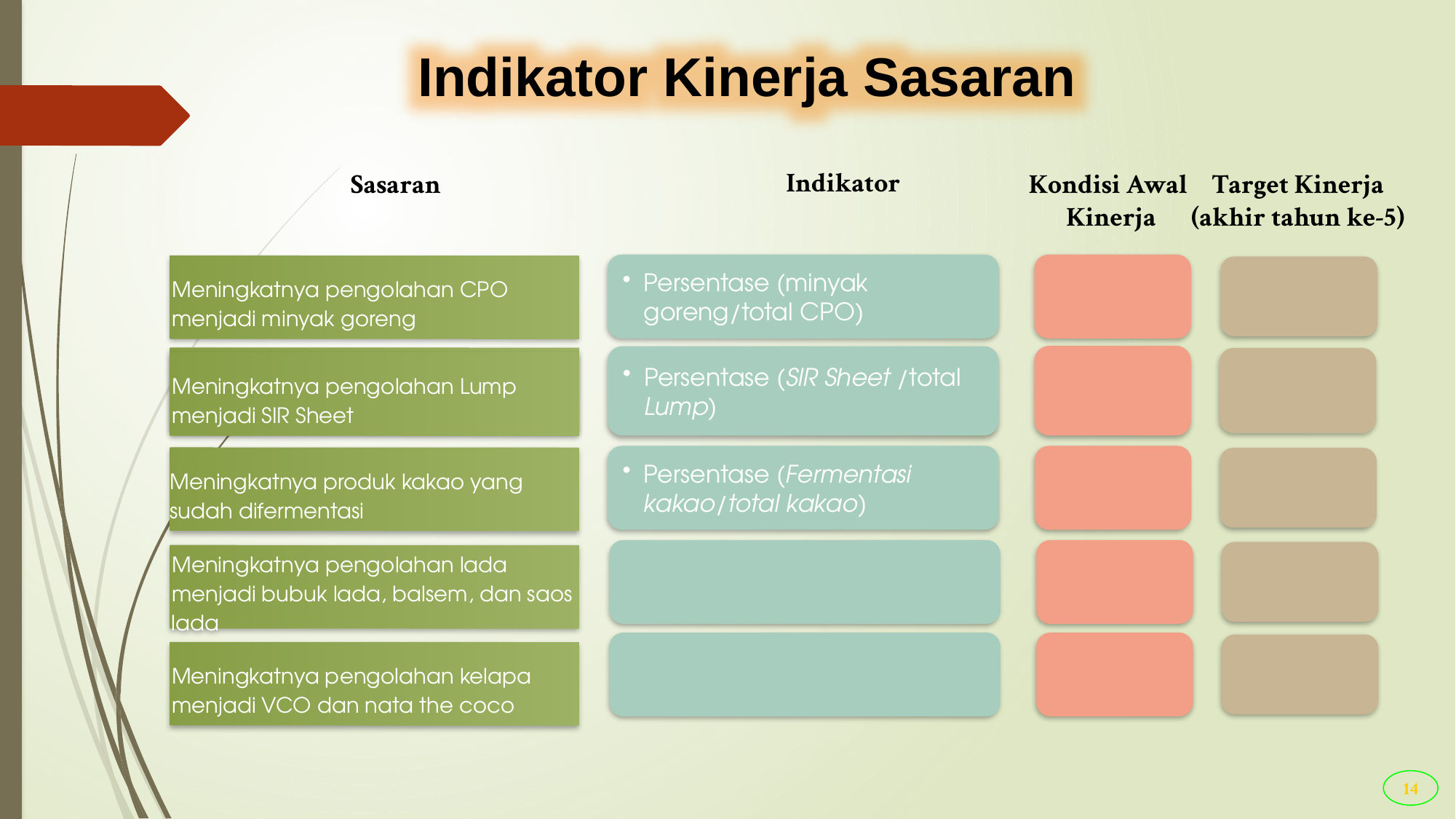

Indikator Kinerja Sasaran
Meningkatnya pengolahan CPO menjadi minyak goreng
Indikator
Kondisi Awal
Kinerja
Sasaran
Target Kinerja
(akhir tahun ke-5)
Meningkatnya pengolahan Lump menjadi SIR Sheet
Meningkatnya pengolahan Lump menjadi SIR Sheet
Persentase (minyak goreng/total CPO)

Meningkatnya produk kakao yang sudah difermentasi

Persentase (SIR Sheet /total Lump)

Meningkatnya pengolahan lada menjadi bubuk lada, balsem, dan saos lada
Persentase (Fermentasi kakao/total kakao)

Meningkatnya pengolahan kelapa menjadi VCO dan nata the coco